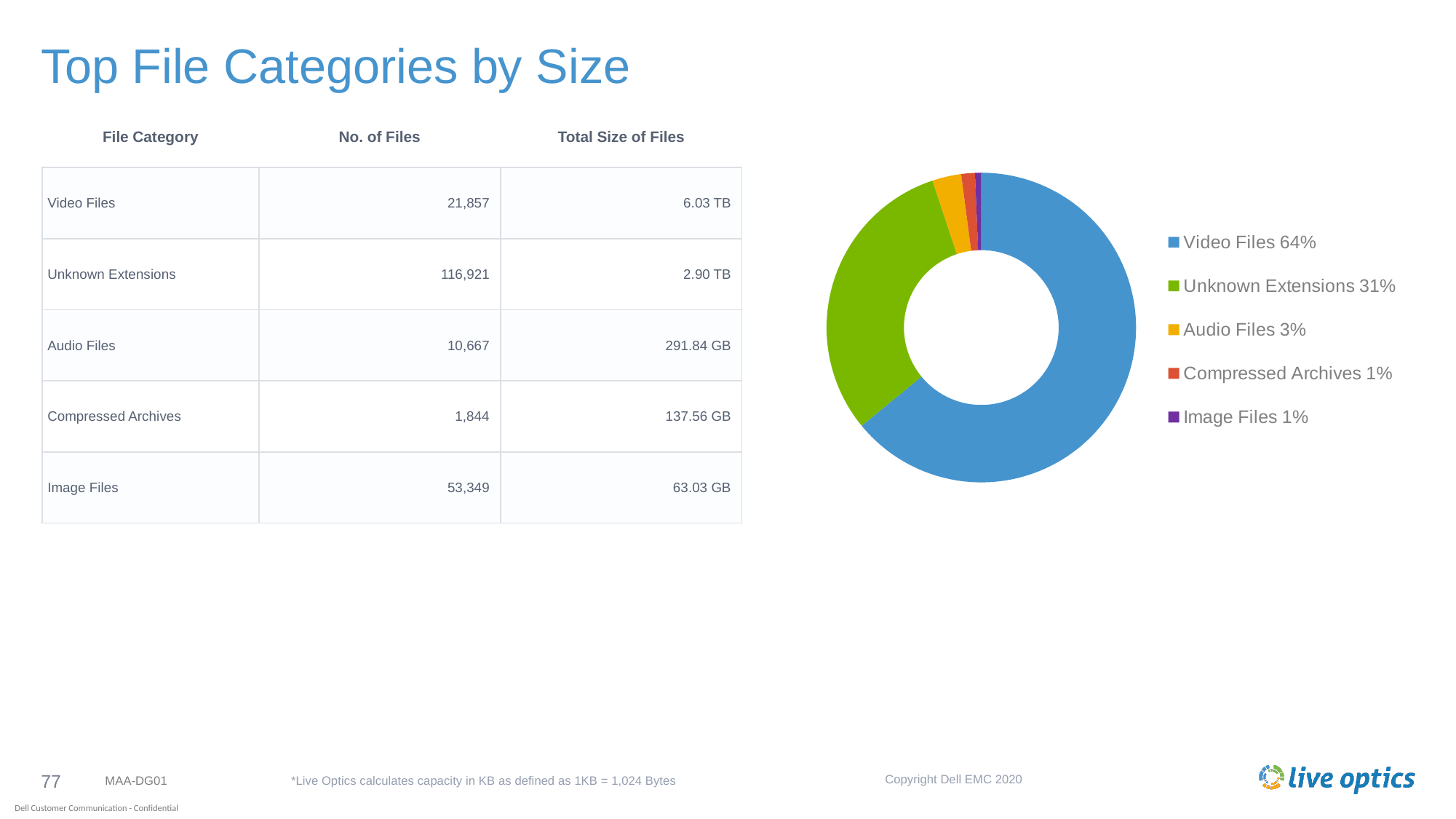

# Top File Categories by Size
| File Category | No. of Files | Total Size of Files |
| --- | --- | --- |
| Video Files | 21,857 | 6.03 TB |
| Unknown Extensions | 116,921 | 2.90 TB |
| Audio Files | 10,667 | 291.84 GB |
| Compressed Archives | 1,844 | 137.56 GB |
| Image Files | 53,349 | 63.03 GB |

### Chart

| Category | Size (bytes) |
|---|---|
| Video Files 64% | 6625262689248.0 |
| Unknown Extensions 31% | 3187123930514.0 |
| Audio Files 3% | 313356568655.0 |
| Compressed Archives 1% | 147702535463.0 |
| Image Files 1% | 67681900884.0 |